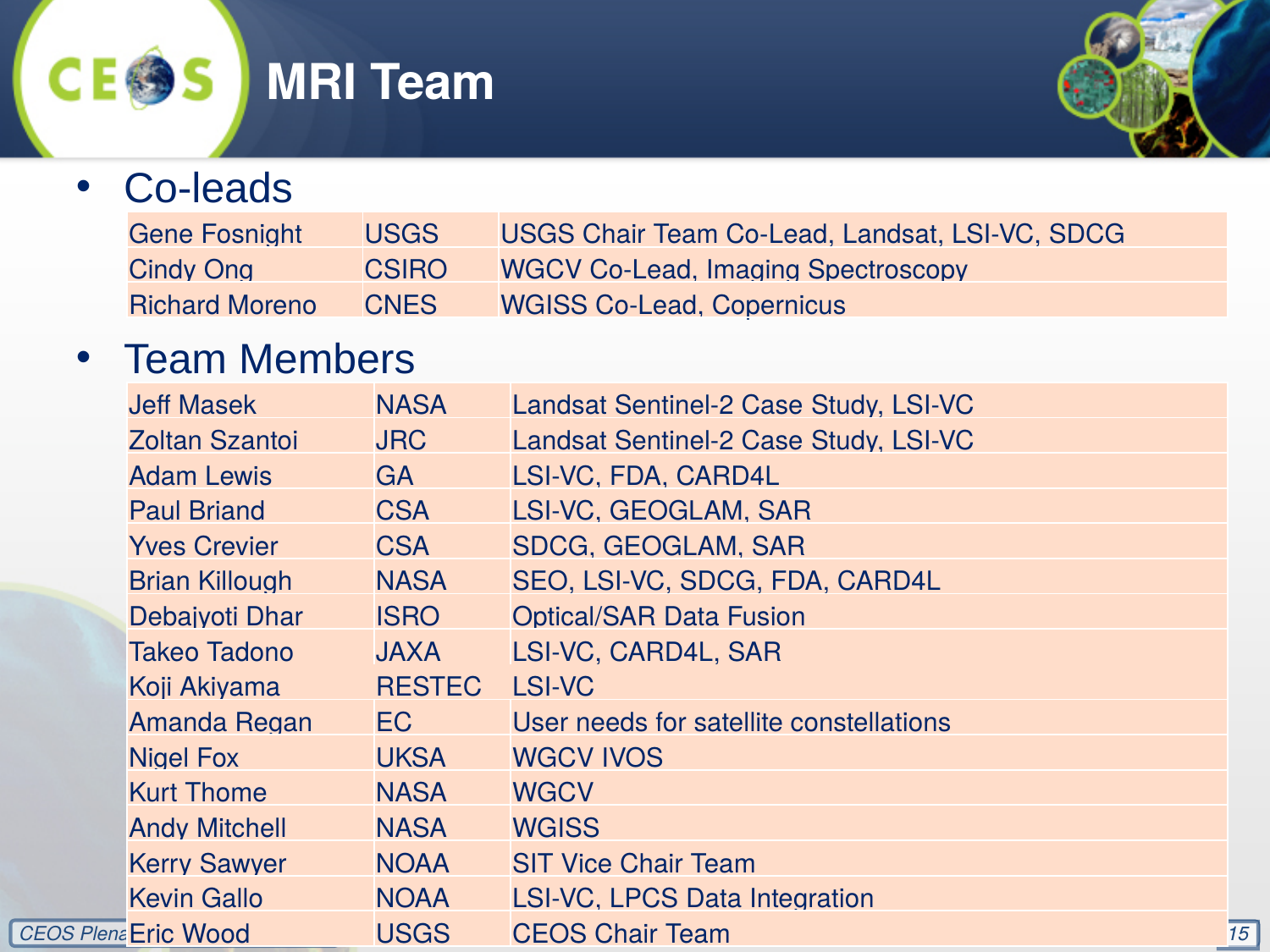

MRI Team
Co-leads

Team Members
| Gene Fosnight | USGS | USGS Chair Team Co-Lead, Landsat, LSI-VC, SDCG |
| --- | --- | --- |
| Cindy Ong | CSIRO | WGCV Co-Lead, Imaging Spectroscopy |
| Richard Moreno | CNES | WGISS Co-Lead, Copernicus |
| Jeff Masek | NASA | Landsat Sentinel-2 Case Study, LSI-VC |
| --- | --- | --- |
| Zoltan Szantoi | JRC | Landsat Sentinel-2 Case Study, LSI-VC |
| Adam Lewis | GA | LSI-VC, FDA, CARD4L |
| Paul Briand | CSA | LSI-VC, GEOGLAM, SAR |
| Yves Crevier | CSA | SDCG, GEOGLAM, SAR |
| Brian Killough | NASA | SEO, LSI-VC, SDCG, FDA, CARD4L |
| Debajyoti Dhar | ISRO | Optical/SAR Data Fusion |
| Takeo Tadono | JAXA | LSI-VC, CARD4L, SAR |
| Koji Akiyama | RESTEC | LSI-VC |
| Amanda Regan | EC | User needs for satellite constellations |
| Nigel Fox | UKSA | WGCV IVOS |
| Kurt Thome | NASA | WGCV |
| Andy Mitchell | NASA | WGISS |
| Kerry Sawyer | NOAA | SIT Vice Chair Team |
| Kevin Gallo | NOAA | LSI-VC, LPCS Data Integration |
| Eric Wood | USGS | CEOS Chair Team |
15
15